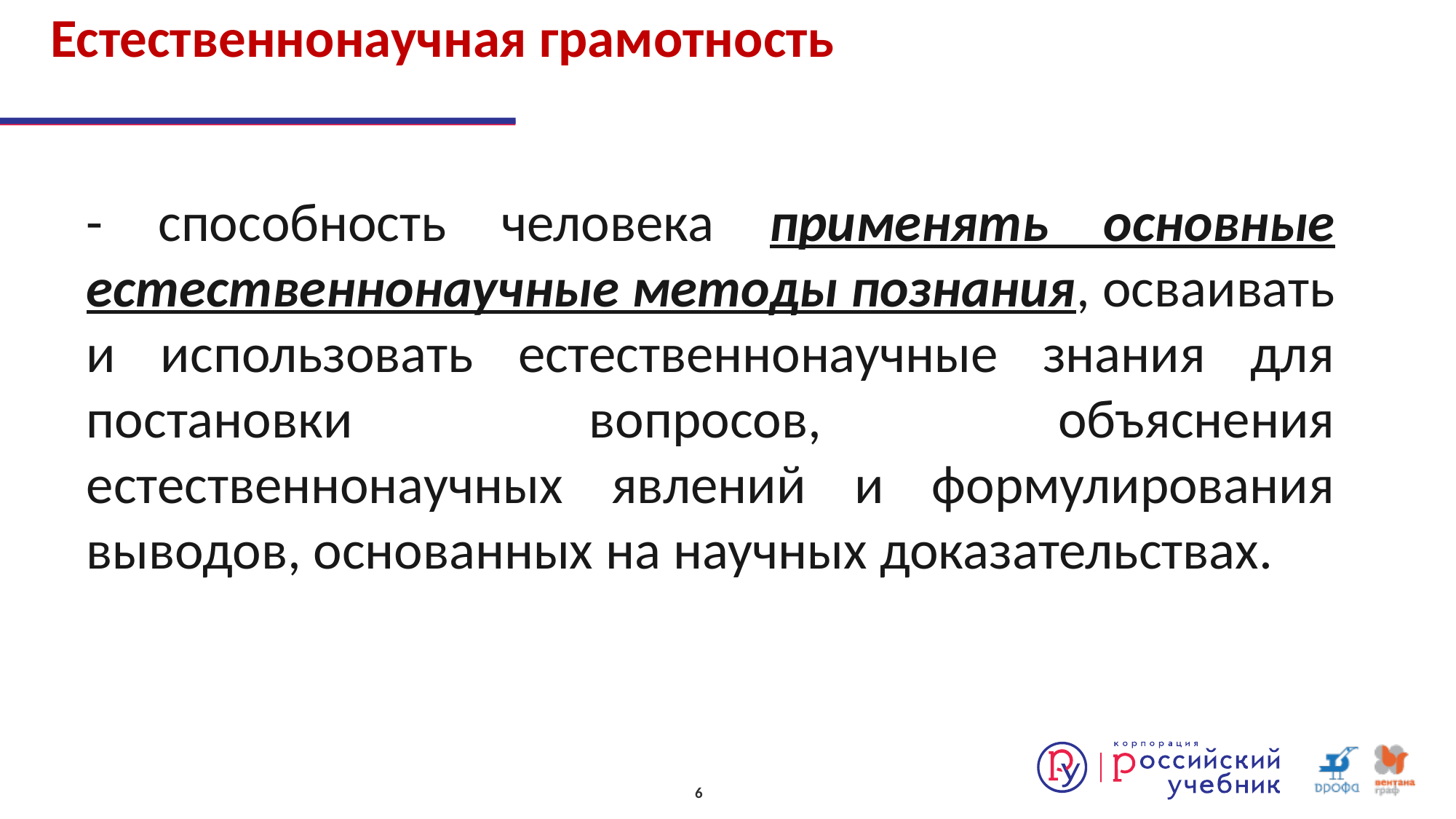

# Естественнонаучная грамотность
- способность человека применять основные естественнонаучные методы познания, осваивать и использовать естественнонаучные знания для постановки вопросов, объяснения естественнонаучных явлений и формулирования выводов, основанных на научных доказательствах.